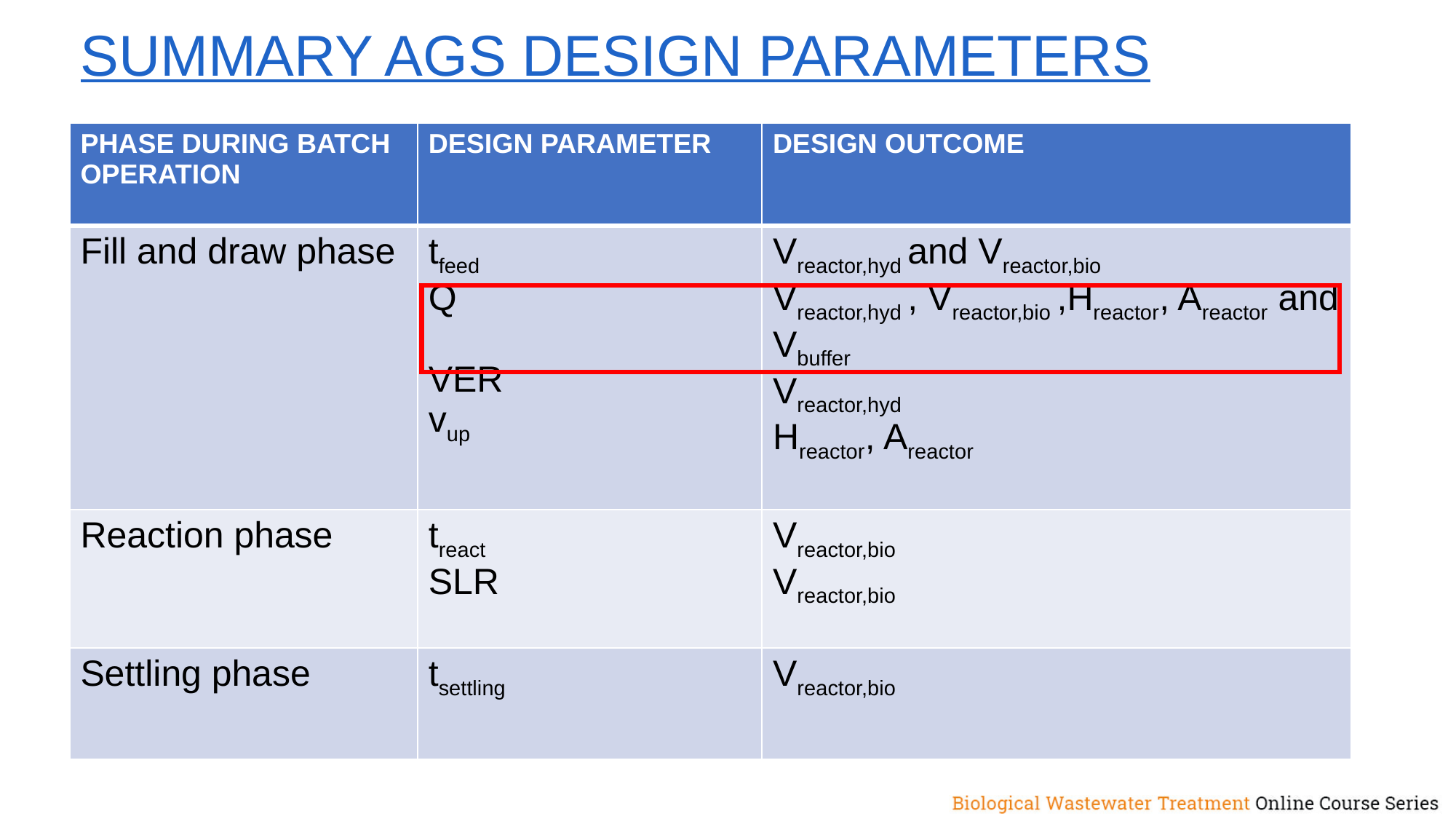

Summary ags design parameters
| PHASE DURING BATCH OPERATION | DESIGN PARAMETER | DESIGN OUTCOME |
| --- | --- | --- |
| Fill and draw phase | tfeed Q VER vup | Vreactor,hyd and Vreactor,bio Vreactor,hyd , Vreactor,bio ,Hreactor, Areactor and Vbuffer Vreactor,hyd Hreactor, Areactor |
| Reaction phase | treact SLR | Vreactor,bio Vreactor,bio |
| Settling phase | tsettling | Vreactor,bio |